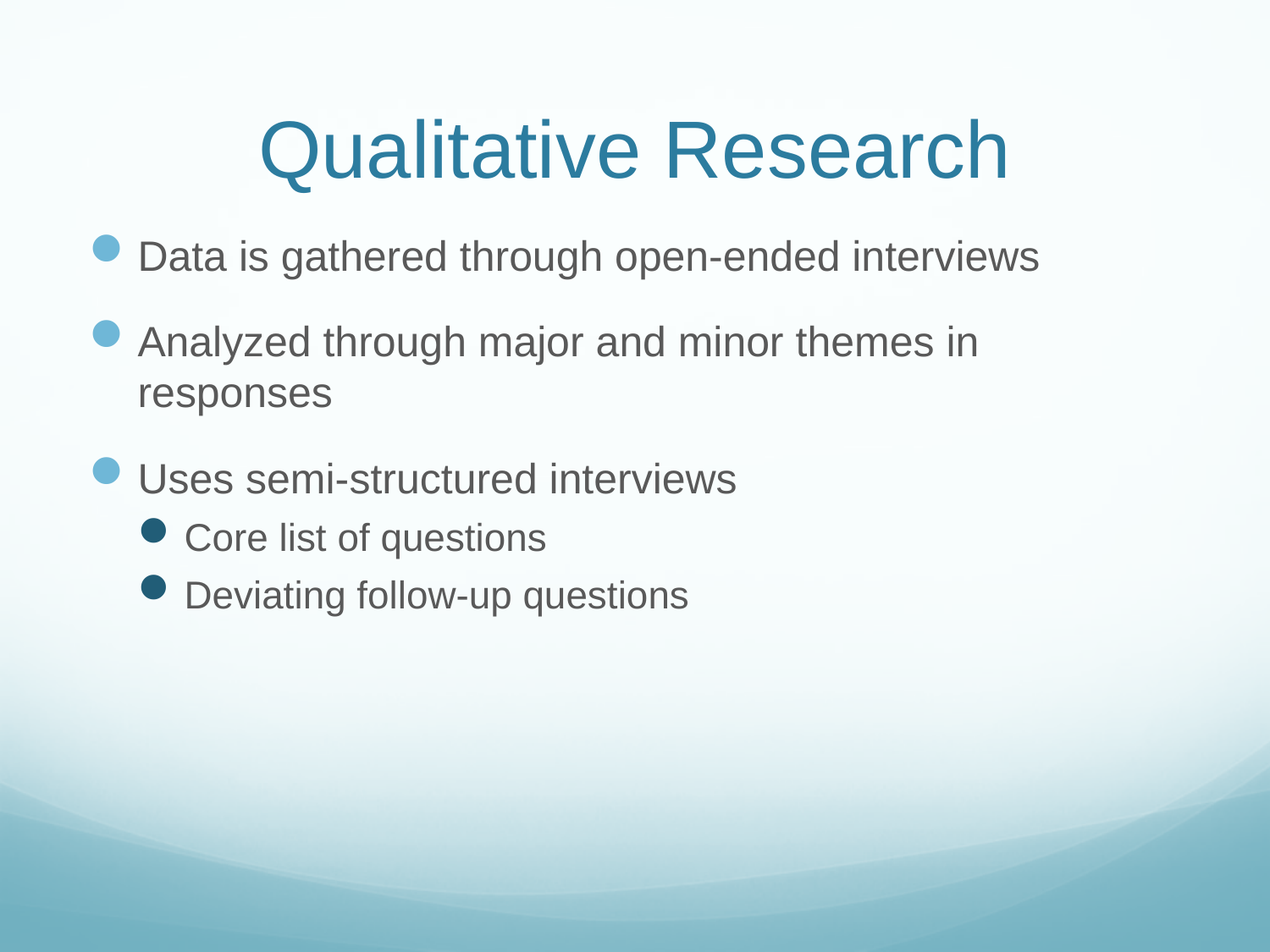

# Qualitative Research
Data is gathered through open-ended interviews
Analyzed through major and minor themes in responses
Uses semi-structured interviews
Core list of questions
Deviating follow-up questions